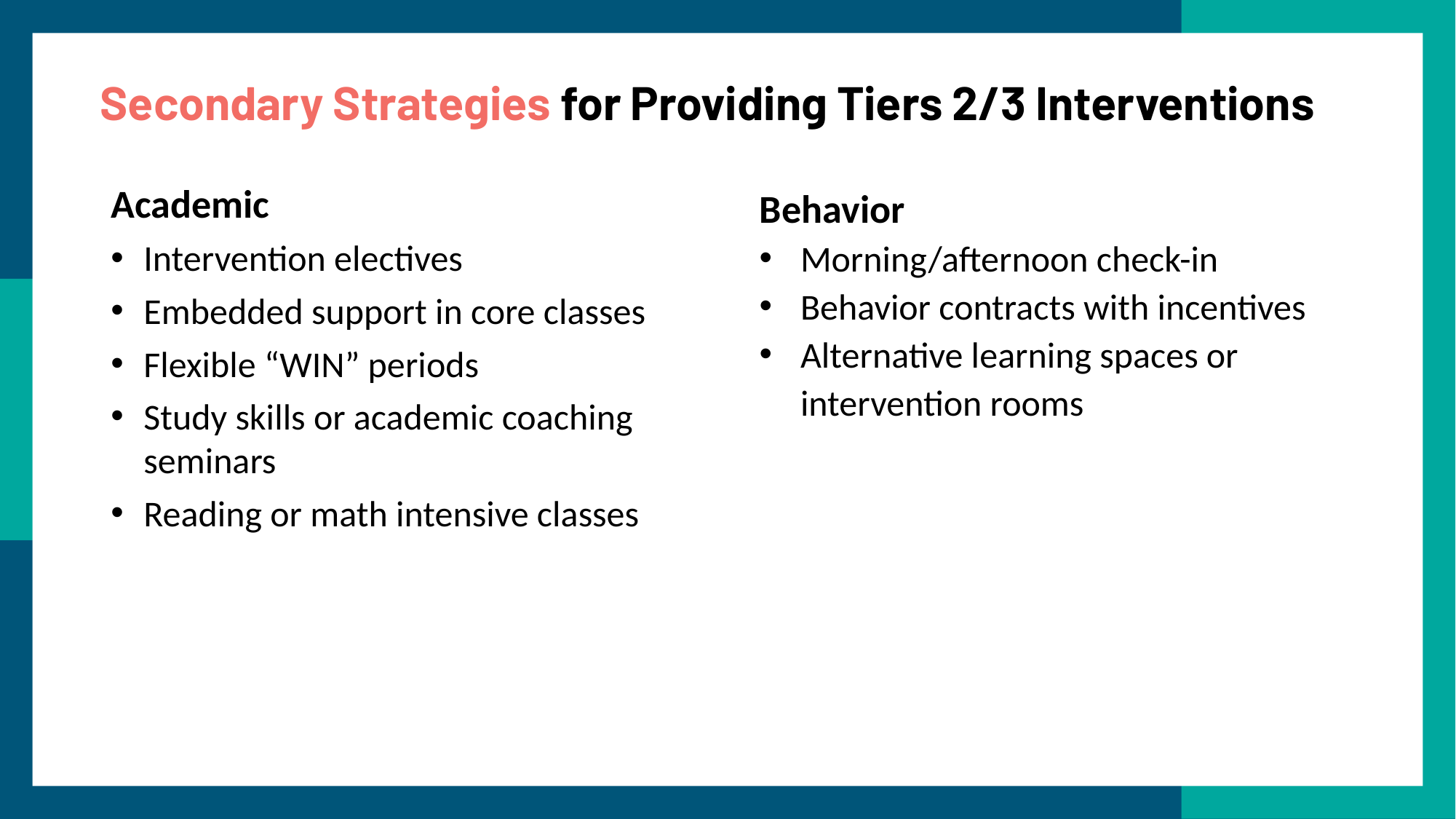

# Secondary Strategies for Providing Tiers 2/3 Interventions
Academic
Intervention electives
Embedded support in core classes
Flexible “WIN” periods
Study skills or academic coaching seminars
Reading or math intensive classes
Behavior
Morning/afternoon check-in
Behavior contracts with incentives
Alternative learning spaces or intervention rooms